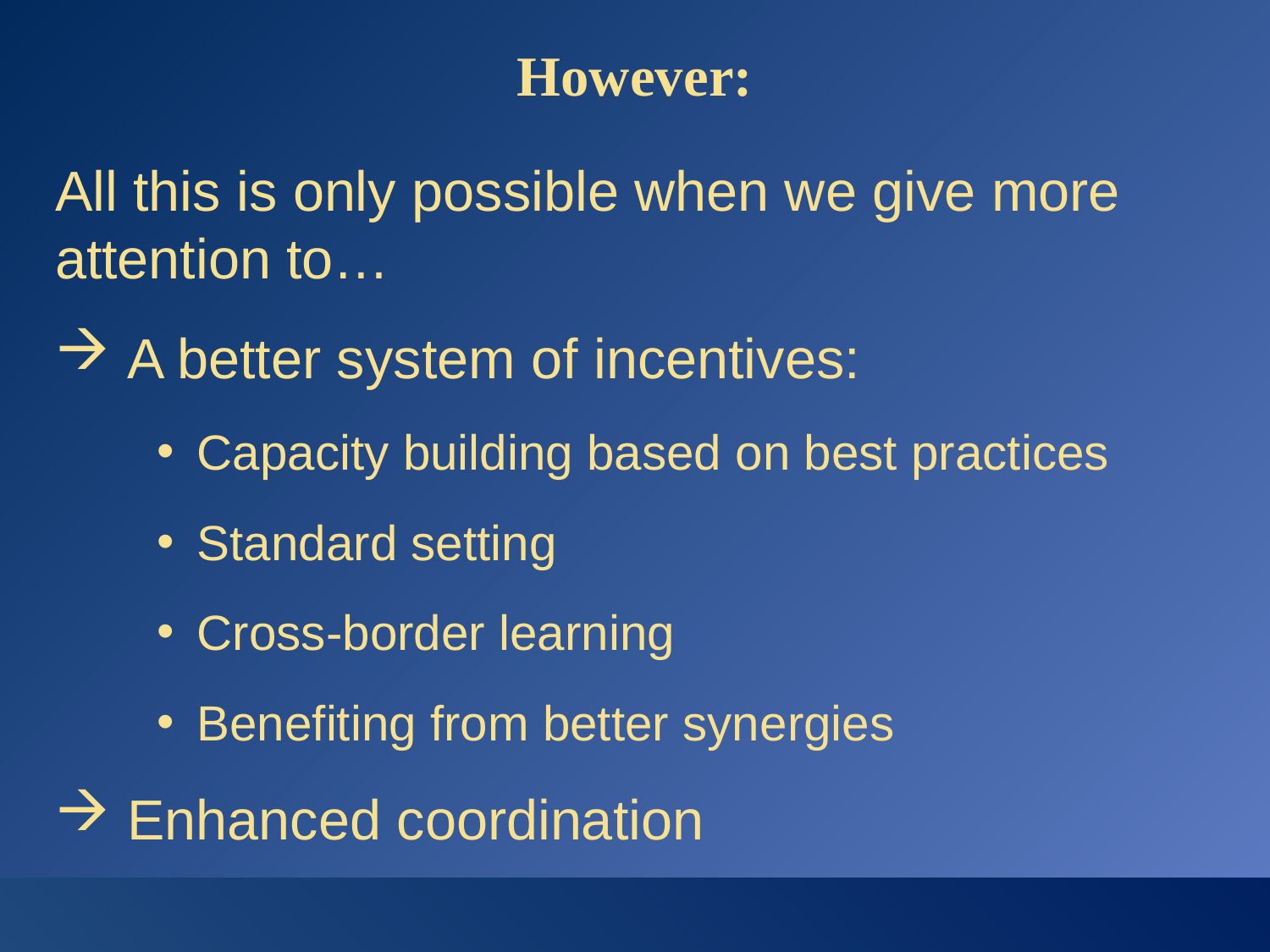

# However:
All this is only possible when we give more attention to…
 A better system of incentives:
Capacity building based on best practices
Standard setting
Cross-border learning
Benefiting from better synergies
 Enhanced coordination